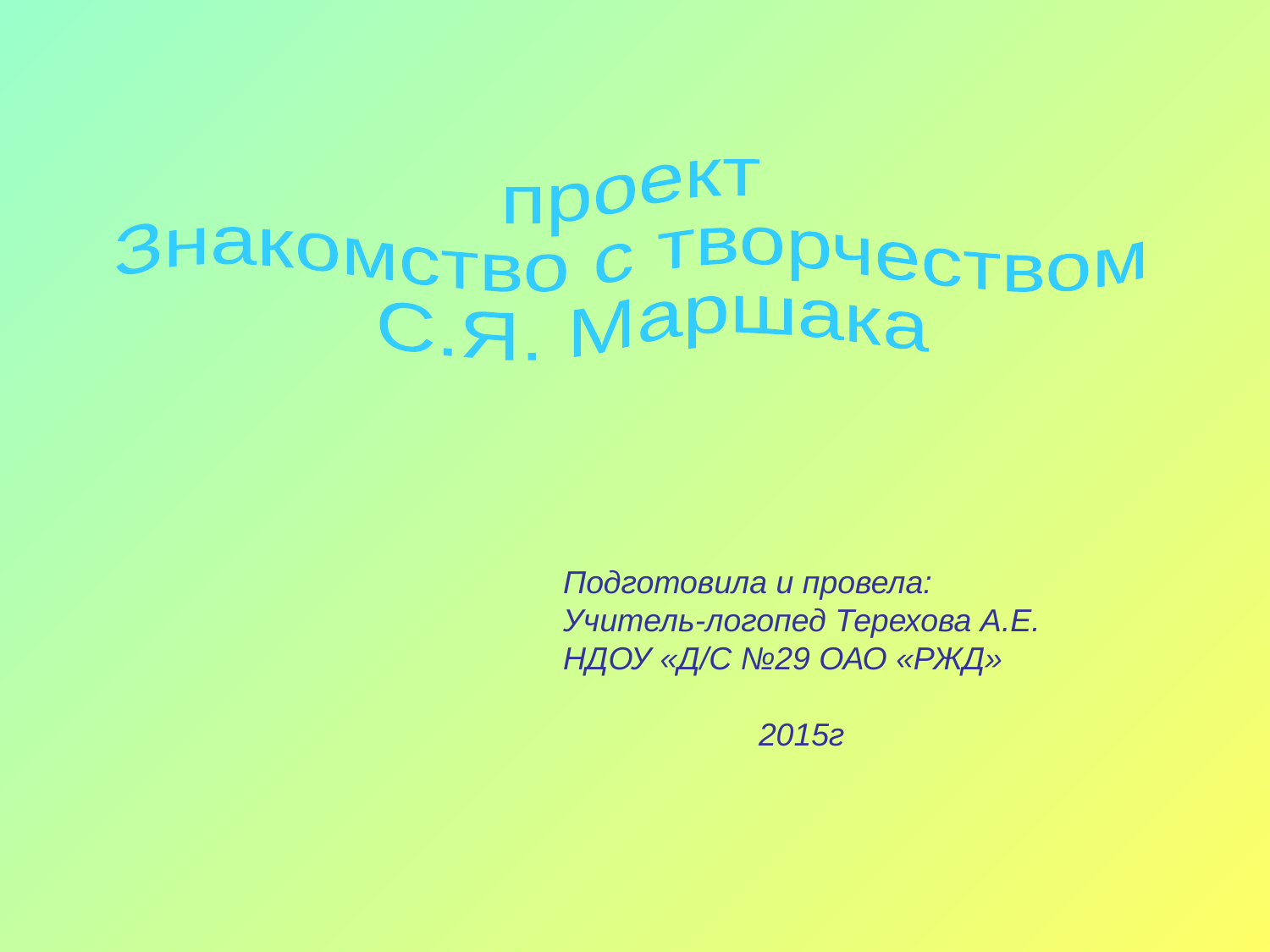

проект
Знакомство с творчеством
 С.Я. Маршака
Подготовила и провела:
Учитель-логопед Терехова А.Е.
НДОУ «Д/С №29 ОАО «РЖД»

                      2015г